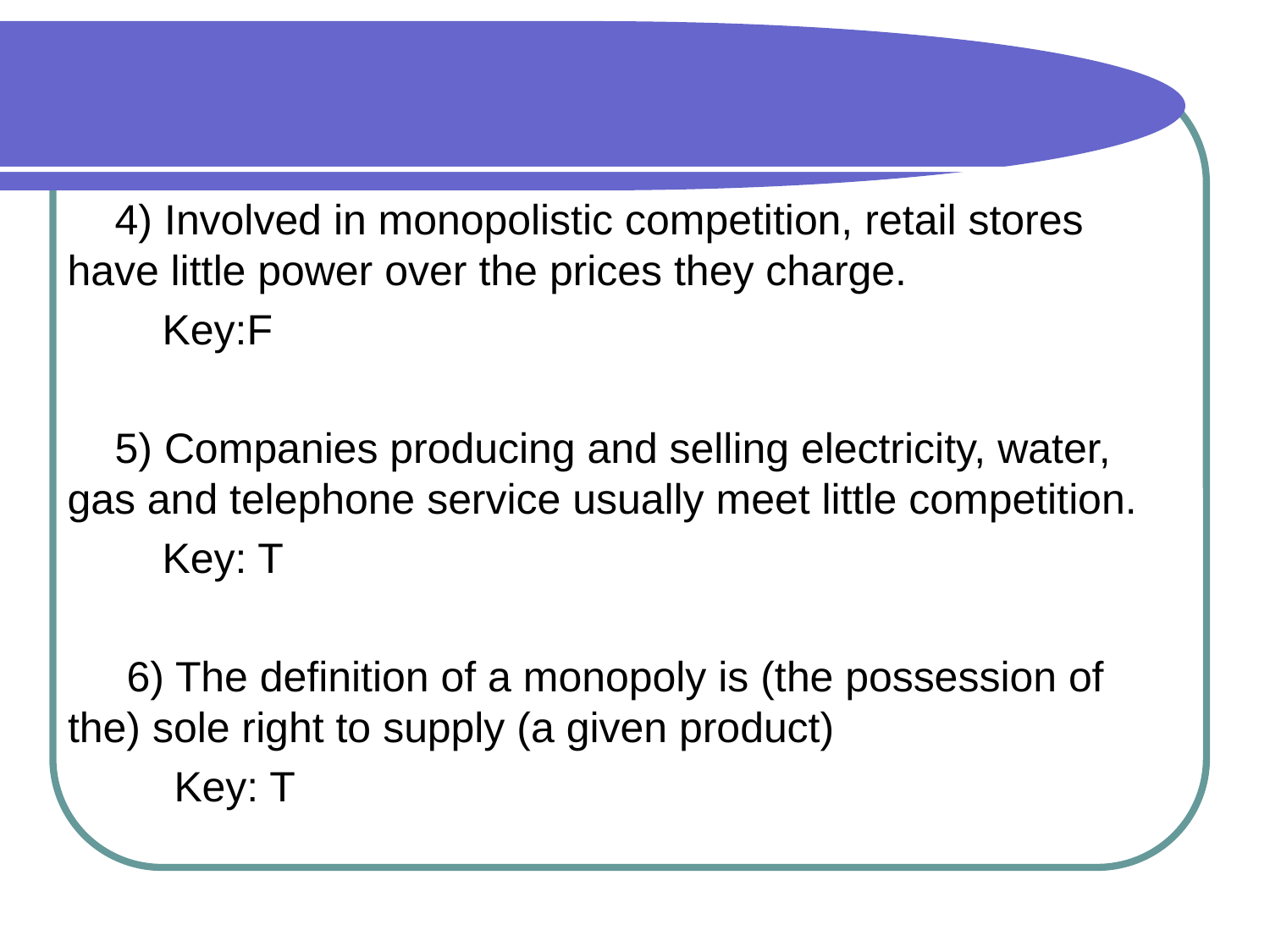

#
    4) Involved in monopolistic competition, retail stores have little power over the prices they charge.
        Key:F

    5) Companies producing and selling electricity, water, gas and telephone service usually meet little competition.
        Key: T

     6) The definition of a monopoly is (the possession of    the) sole right to supply (a given product)
         Key: T